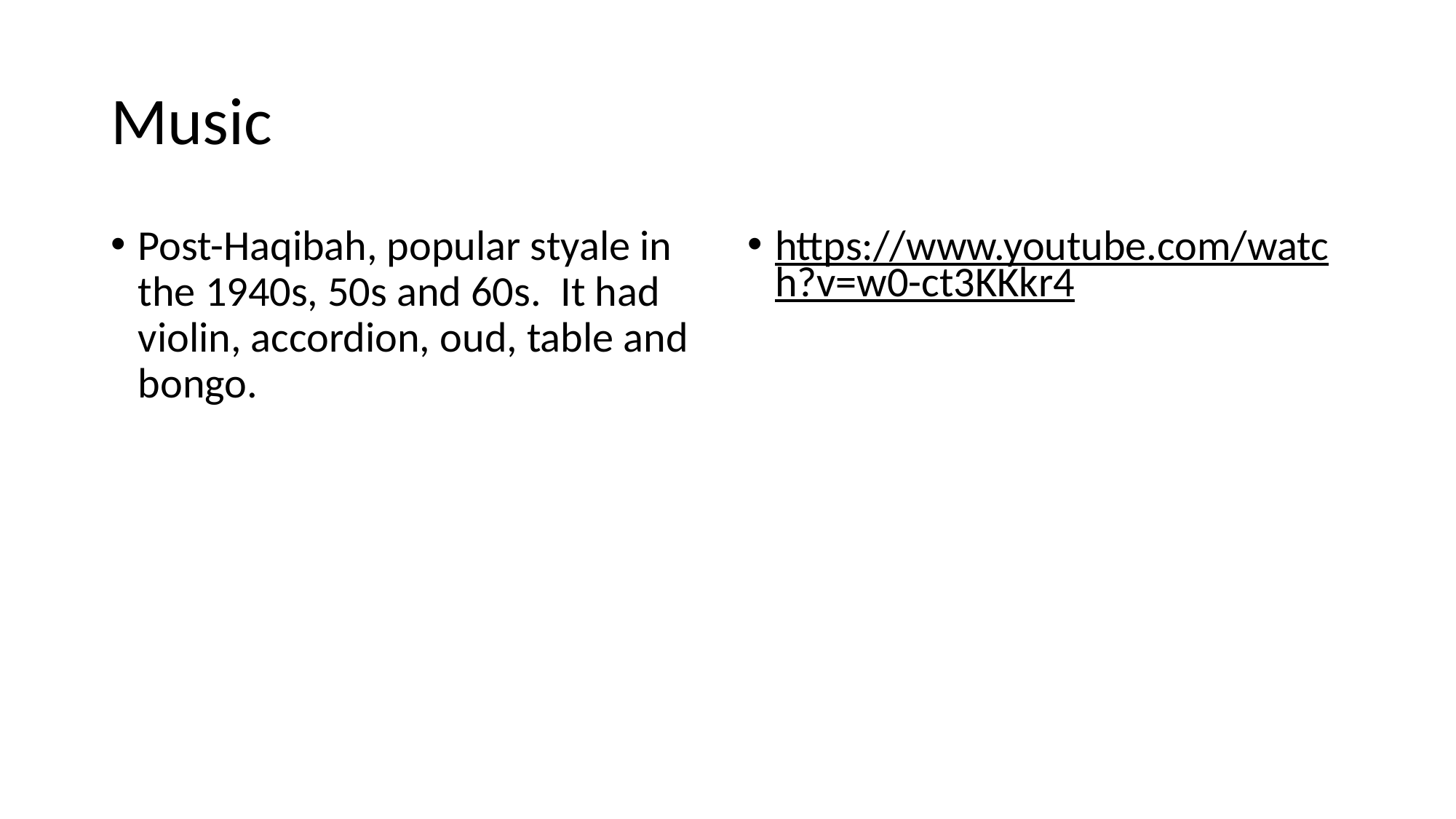

# Music
Post-Haqibah, popular styale in the 1940s, 50s and 60s.  It had violin, accordion, oud, table and bongo.
https://www.youtube.com/watch?v=w0-ct3KKkr4